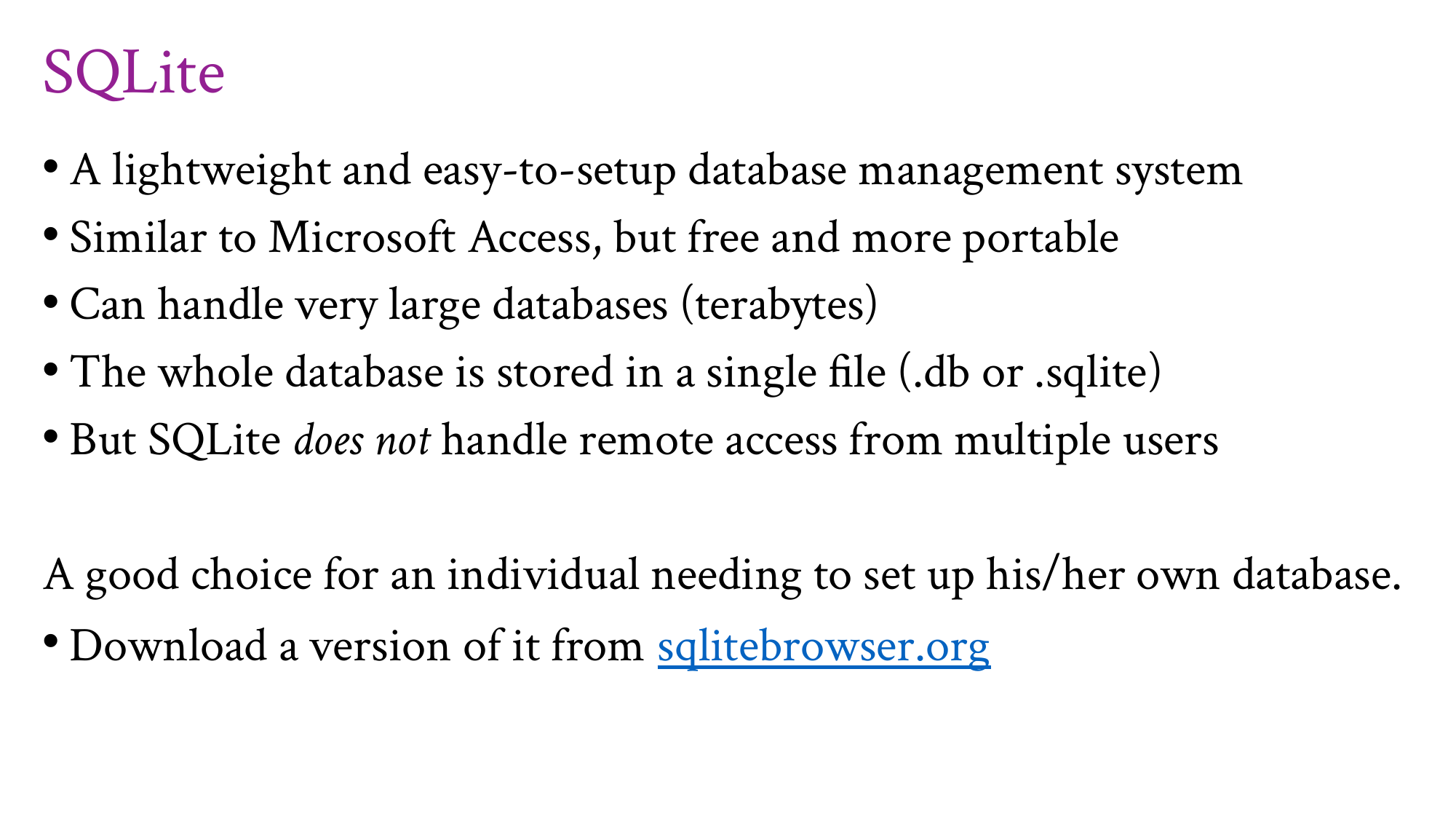

# SQLite
A lightweight and easy-to-setup database management system
Similar to Microsoft Access, but free and more portable
Can handle very large databases (terabytes)
The whole database is stored in a single file (.db or .sqlite)
But SQLite does not handle remote access from multiple users

A good choice for an individual needing to set up his/her own database.
Download a version of it from sqlitebrowser.org